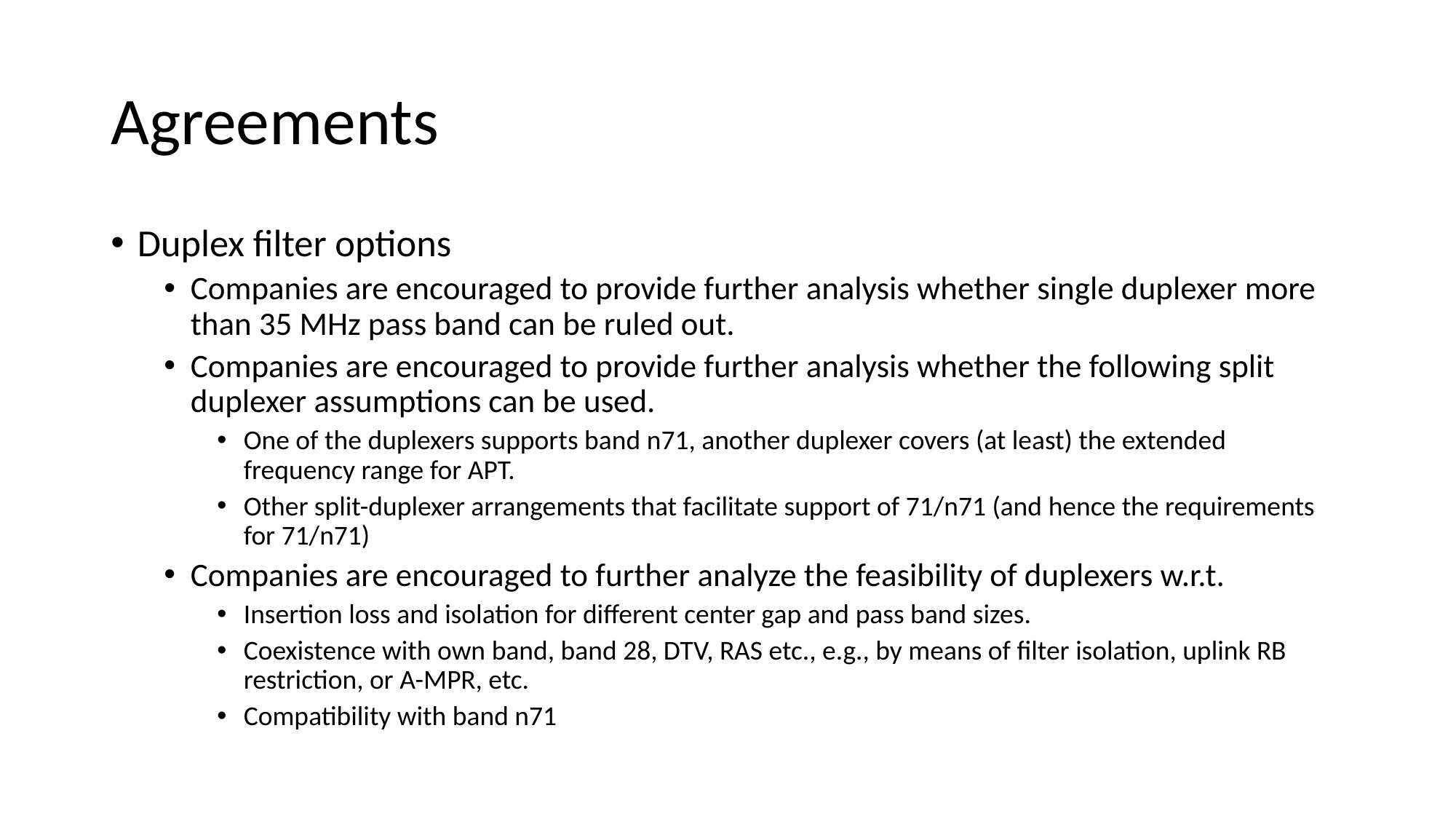

# Agreements
Duplex filter options
Companies are encouraged to provide further analysis whether single duplexer more than 35 MHz pass band can be ruled out.
Companies are encouraged to provide further analysis whether the following split duplexer assumptions can be used.
One of the duplexers supports band n71, another duplexer covers (at least) the extended frequency range for APT.
Other split-duplexer arrangements that facilitate support of 71/n71 (and hence the requirements for 71/n71)
Companies are encouraged to further analyze the feasibility of duplexers w.r.t.
Insertion loss and isolation for different center gap and pass band sizes.
Coexistence with own band, band 28, DTV, RAS etc., e.g., by means of filter isolation, uplink RB restriction, or A-MPR, etc.
Compatibility with band n71